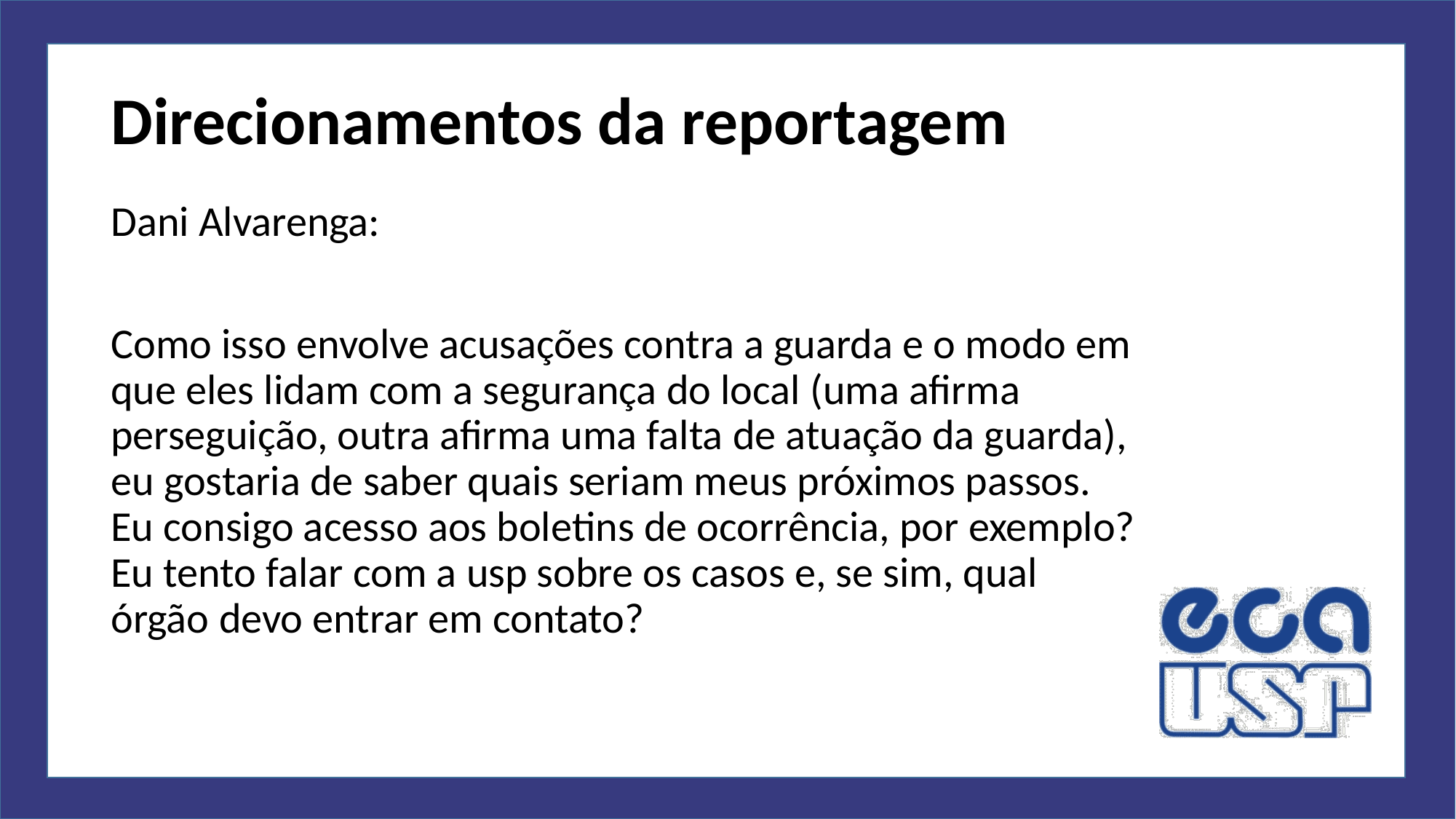

# Direcionamentos da reportagem
Dani Alvarenga:

Como isso envolve acusações contra a guarda e o modo em que eles lidam com a segurança do local (uma afirma perseguição, outra afirma uma falta de atuação da guarda), eu gostaria de saber quais seriam meus próximos passos. Eu consigo acesso aos boletins de ocorrência, por exemplo? Eu tento falar com a usp sobre os casos e, se sim, qual órgão devo entrar em contato?